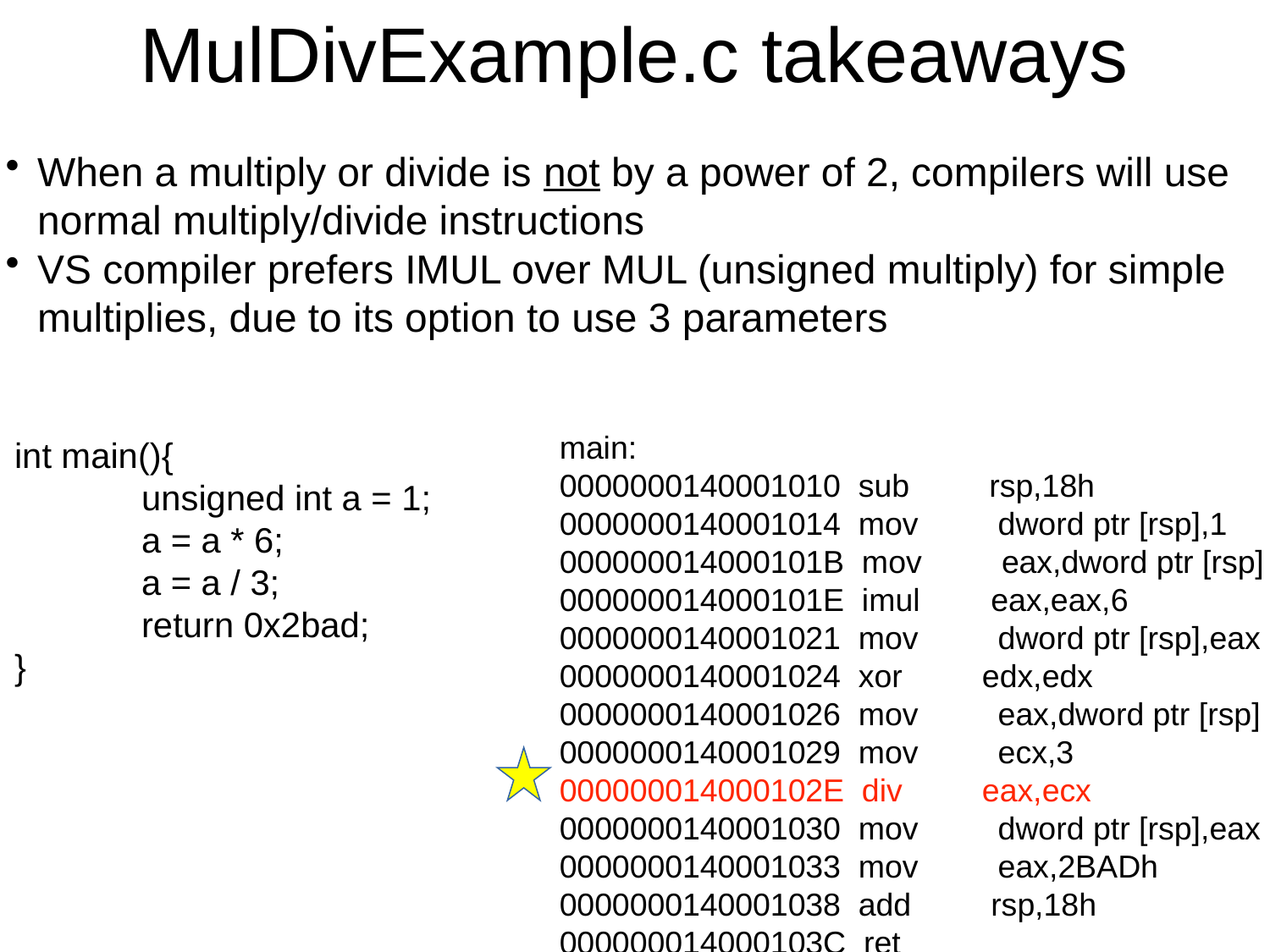

MulDivExample.c takeaways
When a multiply or divide is not by a power of 2, compilers will use normal multiply/divide instructions
VS compiler prefers IMUL over MUL (unsigned multiply) for simple multiplies, due to its option to use 3 parameters
main:
0000000140001010  sub         rsp,18h
0000000140001014  mov         dword ptr [rsp],1
000000014000101B  mov         eax,dword ptr [rsp]
000000014000101E  imul        eax,eax,6
0000000140001021  mov         dword ptr [rsp],eax
0000000140001024  xor         edx,edx
0000000140001026  mov         eax,dword ptr [rsp]
0000000140001029  mov         ecx,3
000000014000102E  div         eax,ecx
0000000140001030  mov         dword ptr [rsp],eax
0000000140001033  mov         eax,2BADh
0000000140001038  add         rsp,18h
000000014000103C  ret
int main(){
	unsigned int a = 1;
	a = a * 6;
	a = a / 3;
	return 0x2bad;
}